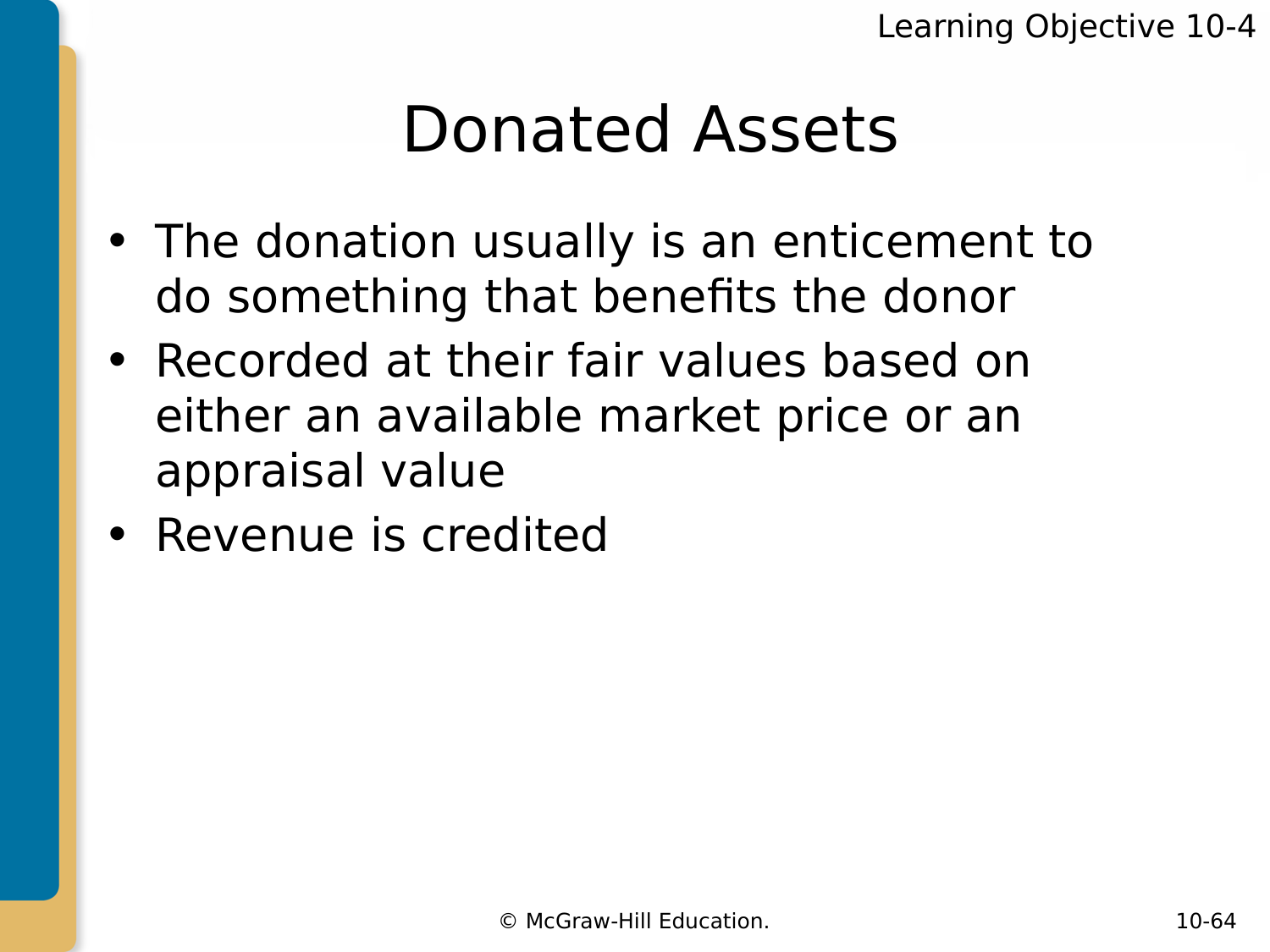

Learning Objective 10-4
# Donated Assets
The donation usually is an enticement to do something that benefits the donor
Recorded at their fair values based on either an available market price or an appraisal value
Revenue is credited